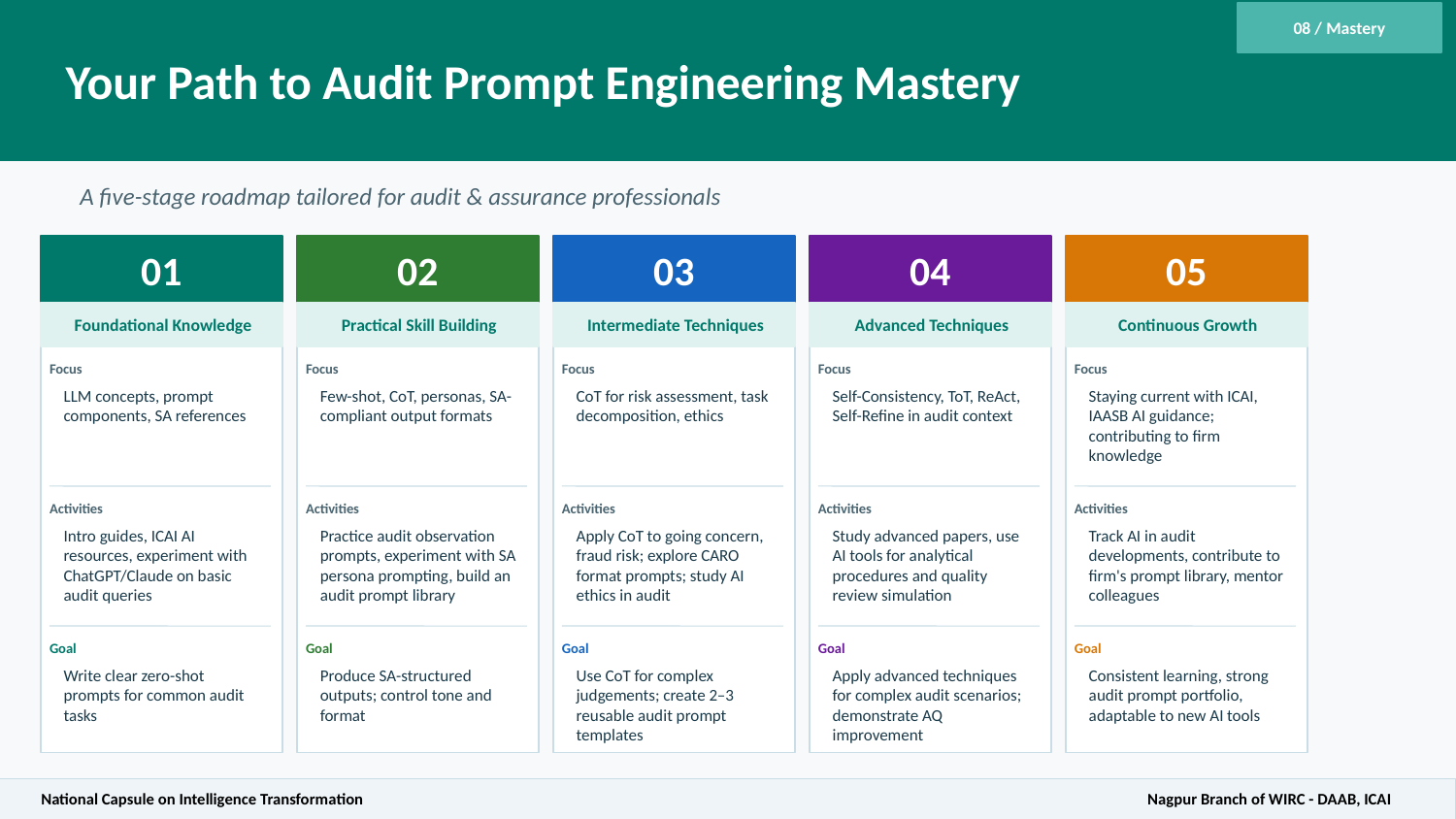

Your Path to Audit Prompt Engineering Mastery

08 / Mastery
A five-stage roadmap tailored for audit & assurance professionals

01

02

03

04

05

Foundational Knowledge

Practical Skill Building

Intermediate Techniques

Advanced Techniques

Continuous Growth
Focus
Focus
Focus
Focus
Focus
LLM concepts, prompt components, SA references
Few-shot, CoT, personas, SA-compliant output formats
CoT for risk assessment, task decomposition, ethics
Self-Consistency, ToT, ReAct, Self-Refine in audit context
Staying current with ICAI, IAASB AI guidance; contributing to firm knowledge

Activities
Activities
Activities
Activities
Activities
Intro guides, ICAI AI resources, experiment with ChatGPT/Claude on basic audit queries
Practice audit observation prompts, experiment with SA persona prompting, build an audit prompt library
Apply CoT to going concern, fraud risk; explore CARO format prompts; study AI ethics in audit
Study advanced papers, use AI tools for analytical procedures and quality review simulation
Track AI in audit developments, contribute to firm's prompt library, mentor colleagues

Goal
Goal
Goal
Goal
Goal
Write clear zero-shot prompts for common audit tasks
Produce SA-structured outputs; control tone and format
Use CoT for complex judgements; create 2–3 reusable audit prompt templates
Apply advanced techniques for complex audit scenarios; demonstrate AQ improvement
Consistent learning, strong audit prompt portfolio, adaptable to new AI tools
National Capsule on Intelligence Transformation					                        Nagpur Branch of WIRC - DAAB, ICAI